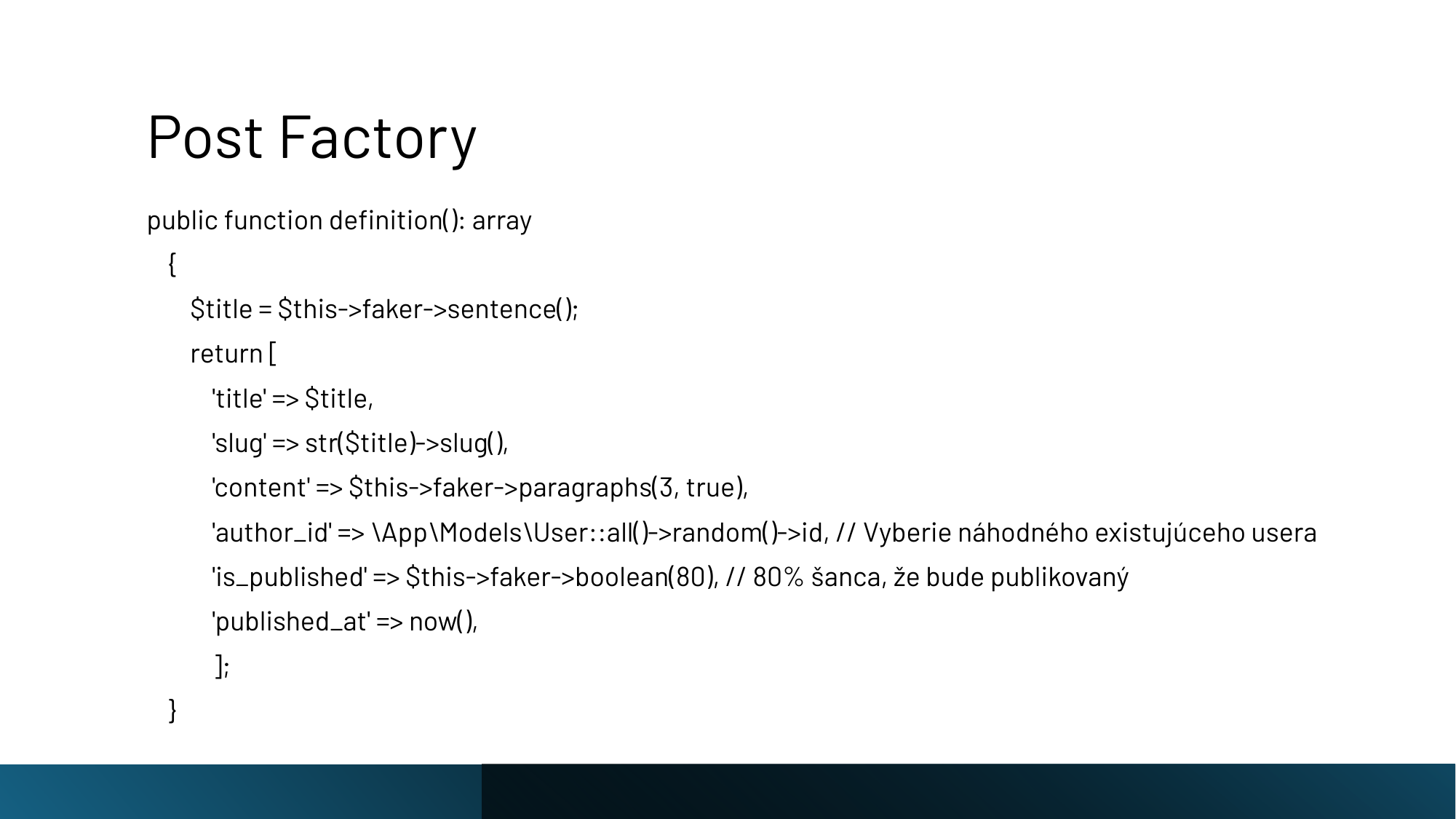

# Post Factory
public function definition(): array
    {
        $title = $this->faker->sentence();
        return [
            'title' => $title,
            'slug' => str($title)->slug(),
            'content' => $this->faker->paragraphs(3, true),
            'author_id' => \App\Models\User::all()->random()->id, // Vyberie náhodného existujúceho usera
            'is_published' => $this->faker->boolean(80), // 80% šanca, že bude publikovaný
            'published_at' => now(),
            ];
    }